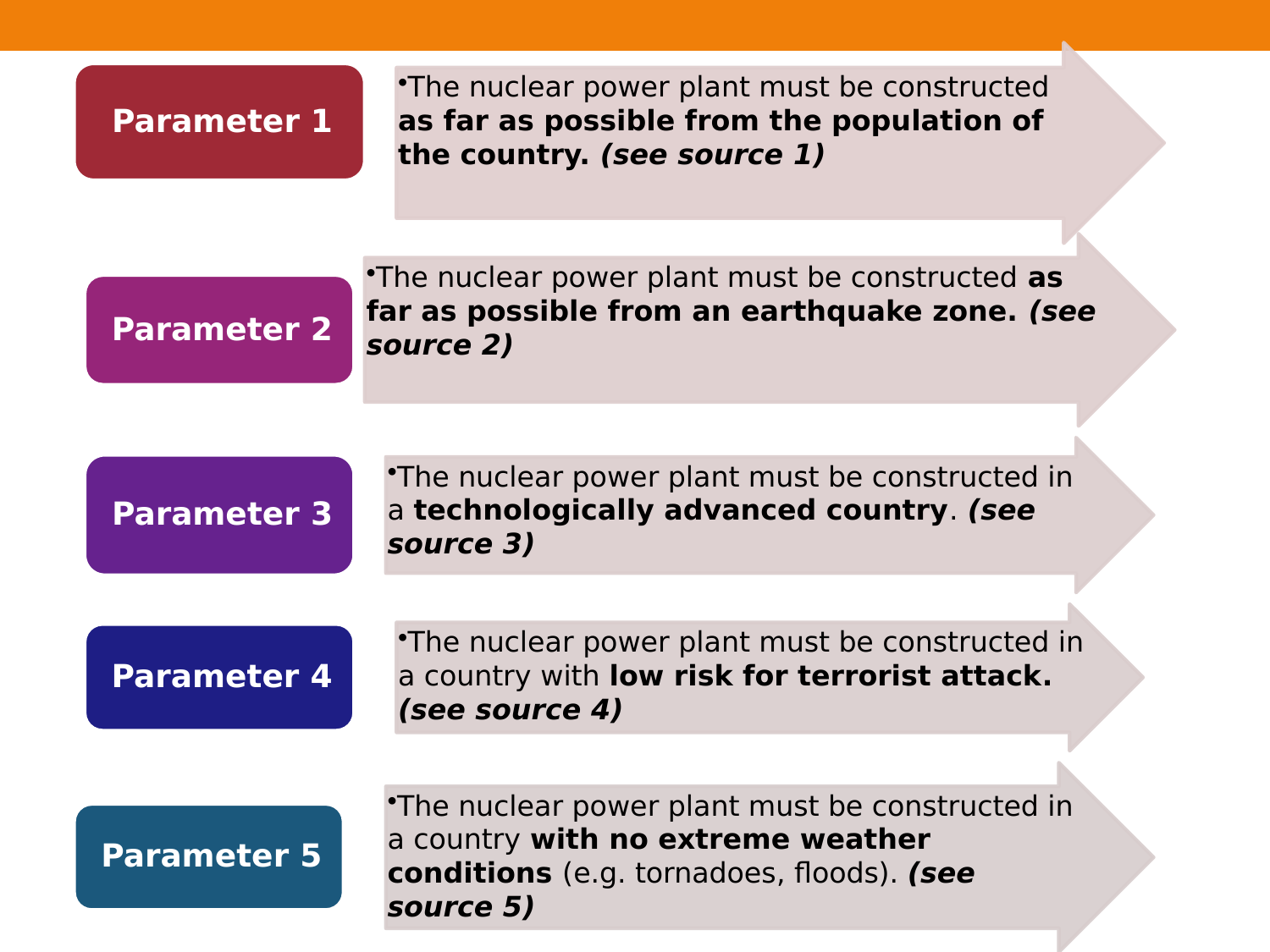

The nuclear power plant must be constructed as far as possible from the population of the country. (see source 1)

Parameter 1
The nuclear power plant must be constructed as far as possible from an earthquake zone. (see source 2)

Parameter 2
The nuclear power plant must be constructed in a technologically advanced country. (see source 3)
Parameter 3
The nuclear power plant must be constructed in a country with low risk for terrorist attack. (see source 4)

Parameter 4
The nuclear power plant must be constructed in a country with no extreme weather conditions (e.g. tornadoes, floods). (see source 5)
Parameter 5